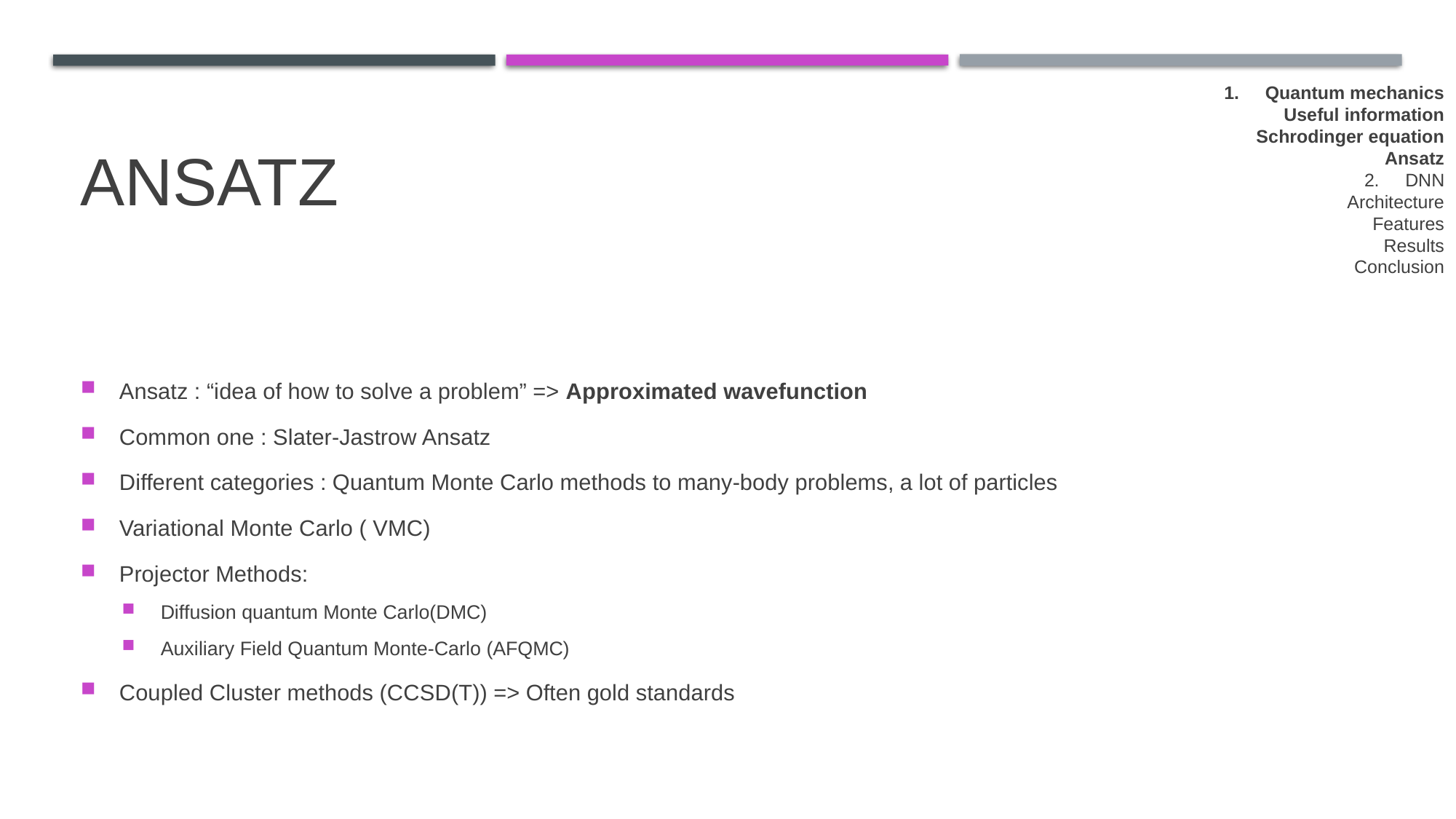

Quantum mechanics
Useful information
Schrodinger equation
Ansatz
DNN
Architecture
Features
Results
Conclusion
# ansatz

Ansatz : “idea of how to solve a problem” => Approximated wavefunction
Common one : Slater-Jastrow Ansatz
Different categories : Quantum Monte Carlo methods to many-body problems, a lot of particles
Variational Monte Carlo ( VMC)
Projector Methods:
Diffusion quantum Monte Carlo(DMC)
Auxiliary Field Quantum Monte-Carlo (AFQMC)
Coupled Cluster methods (CCSD(T)) => Often gold standards